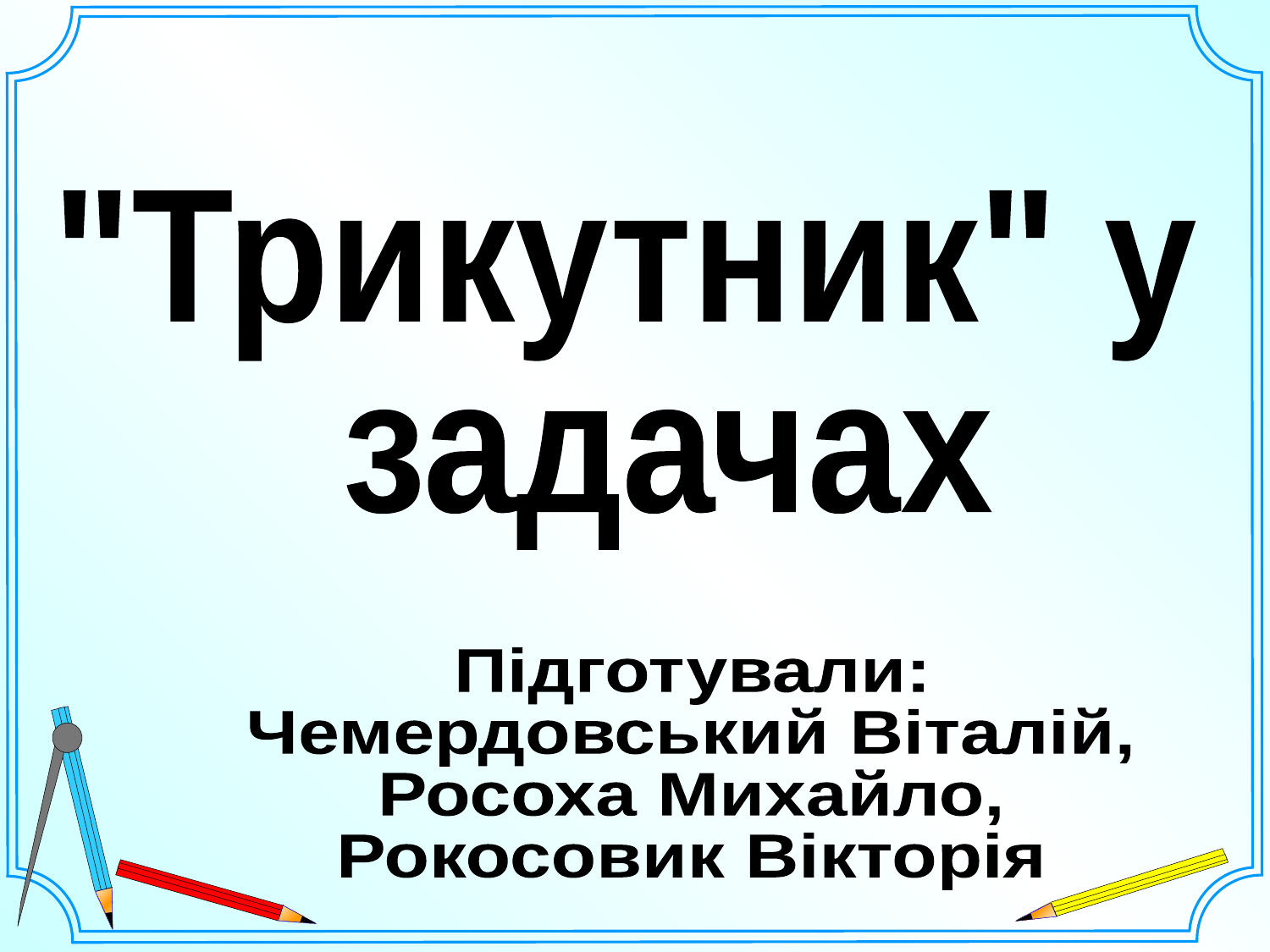

"Трикутник" у
 задачах
Підготували:
Чемердовський Віталій,
Росоха Михайло,
Рокосовик Вікторія